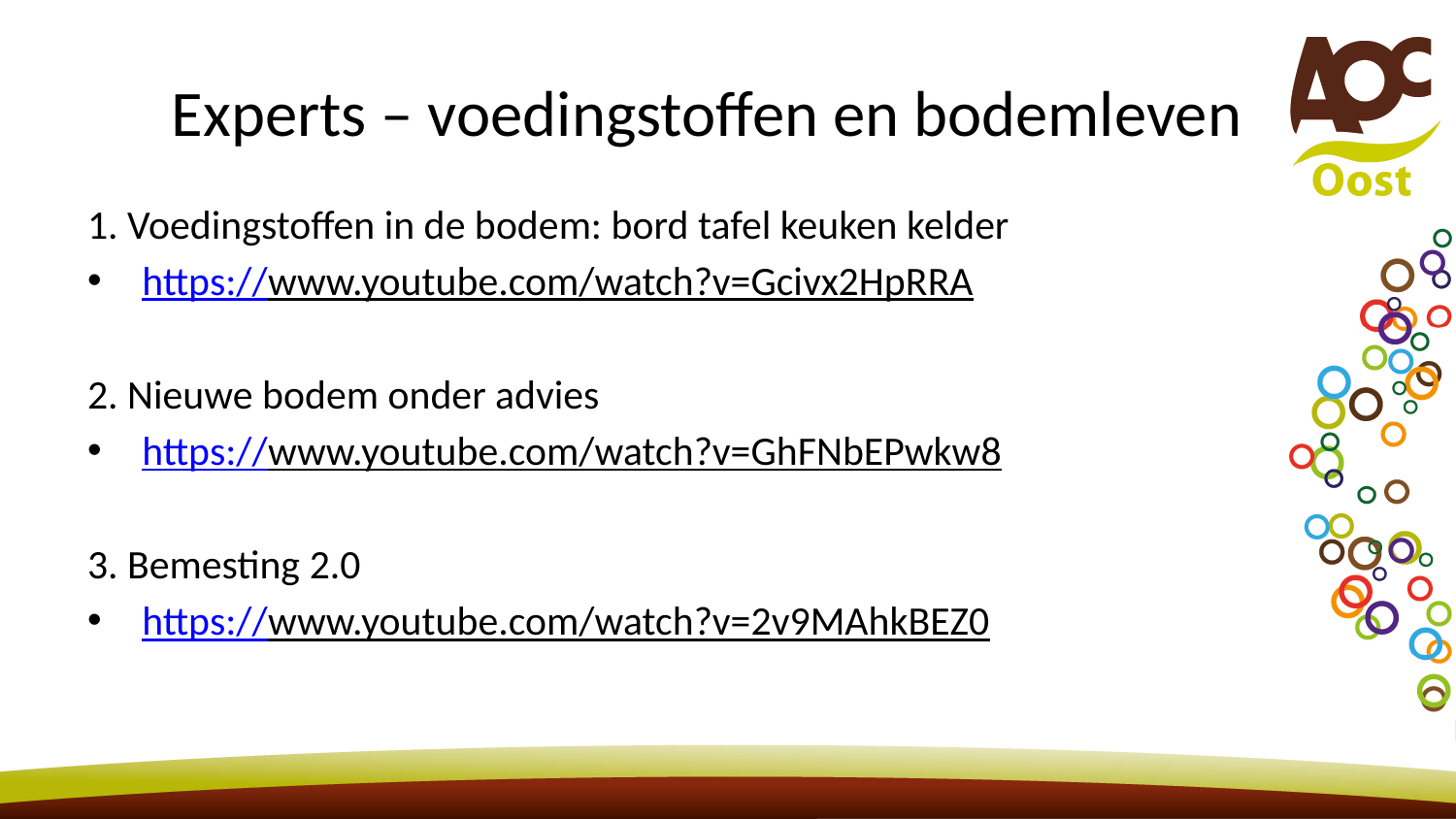

# Experts – voedingstoffen en bodemleven
1. Voedingstoffen in de bodem: bord tafel keuken kelder
https://www.youtube.com/watch?v=Gcivx2HpRRA

2. Nieuwe bodem onder advies
https://www.youtube.com/watch?v=GhFNbEPwkw8

3. Bemesting 2.0
https://www.youtube.com/watch?v=2v9MAhkBEZ0